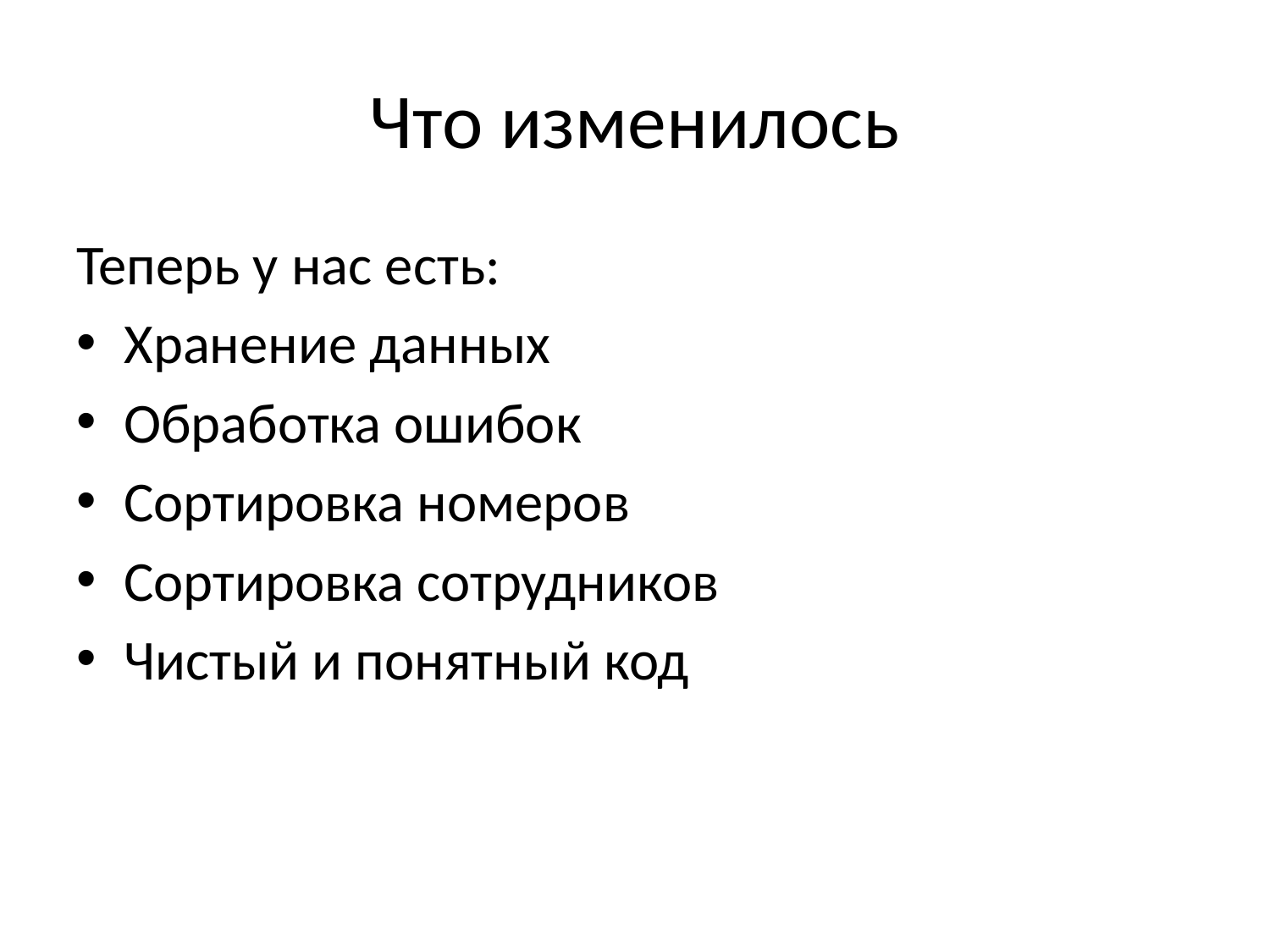

# Что изменилось
Теперь у нас есть:
Хранение данных
Обработка ошибок
Сортировка номеров
Сортировка сотрудников
Чистый и понятный код